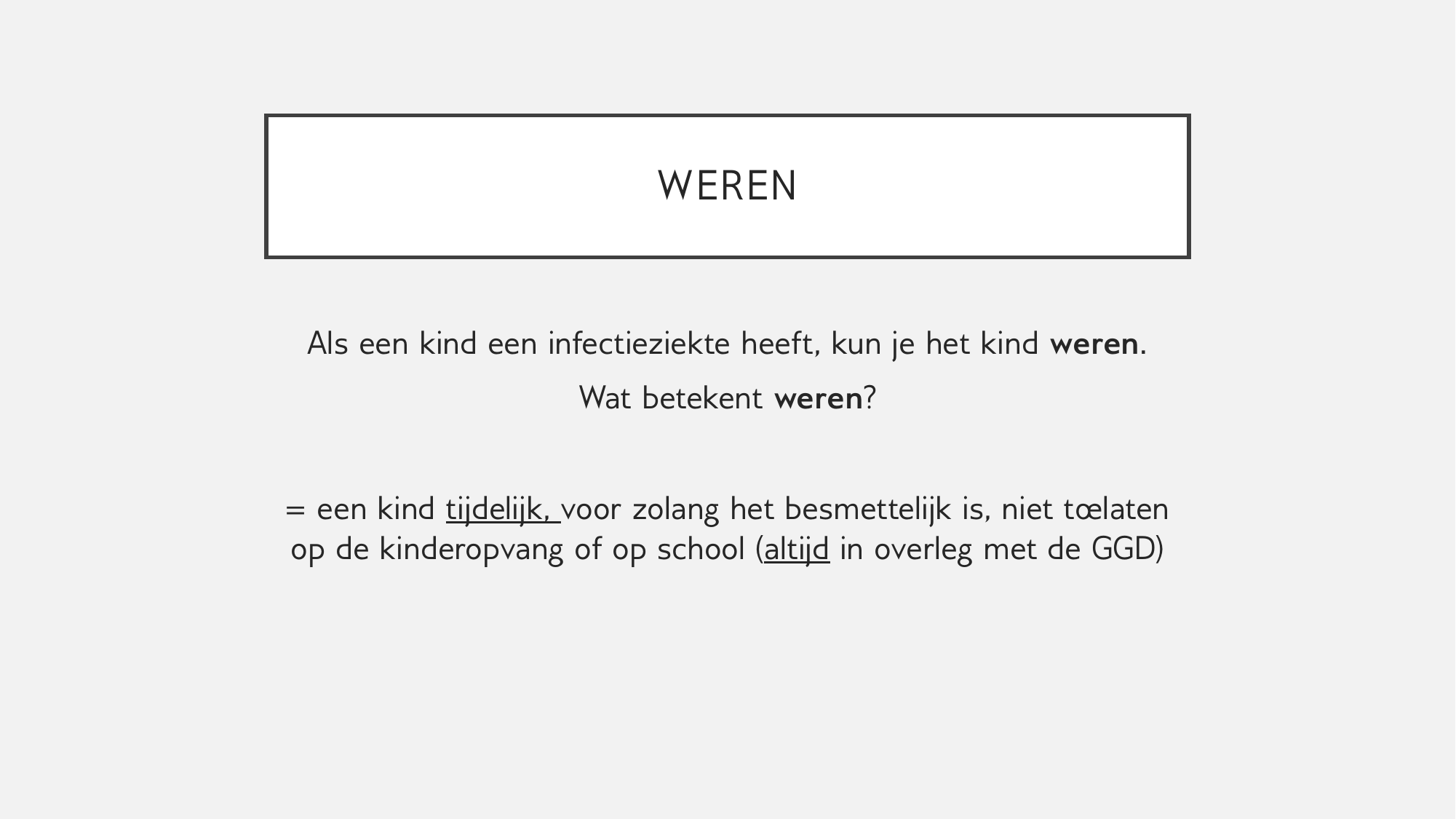

# weren
Als een kind een infectieziekte heeft, kun je het kind weren.
Wat betekent weren?

= een kind tijdelijk, voor zolang het besmettelijk is, niet toelaten op de kinderopvang of op school (altijd in overleg met de GGD)